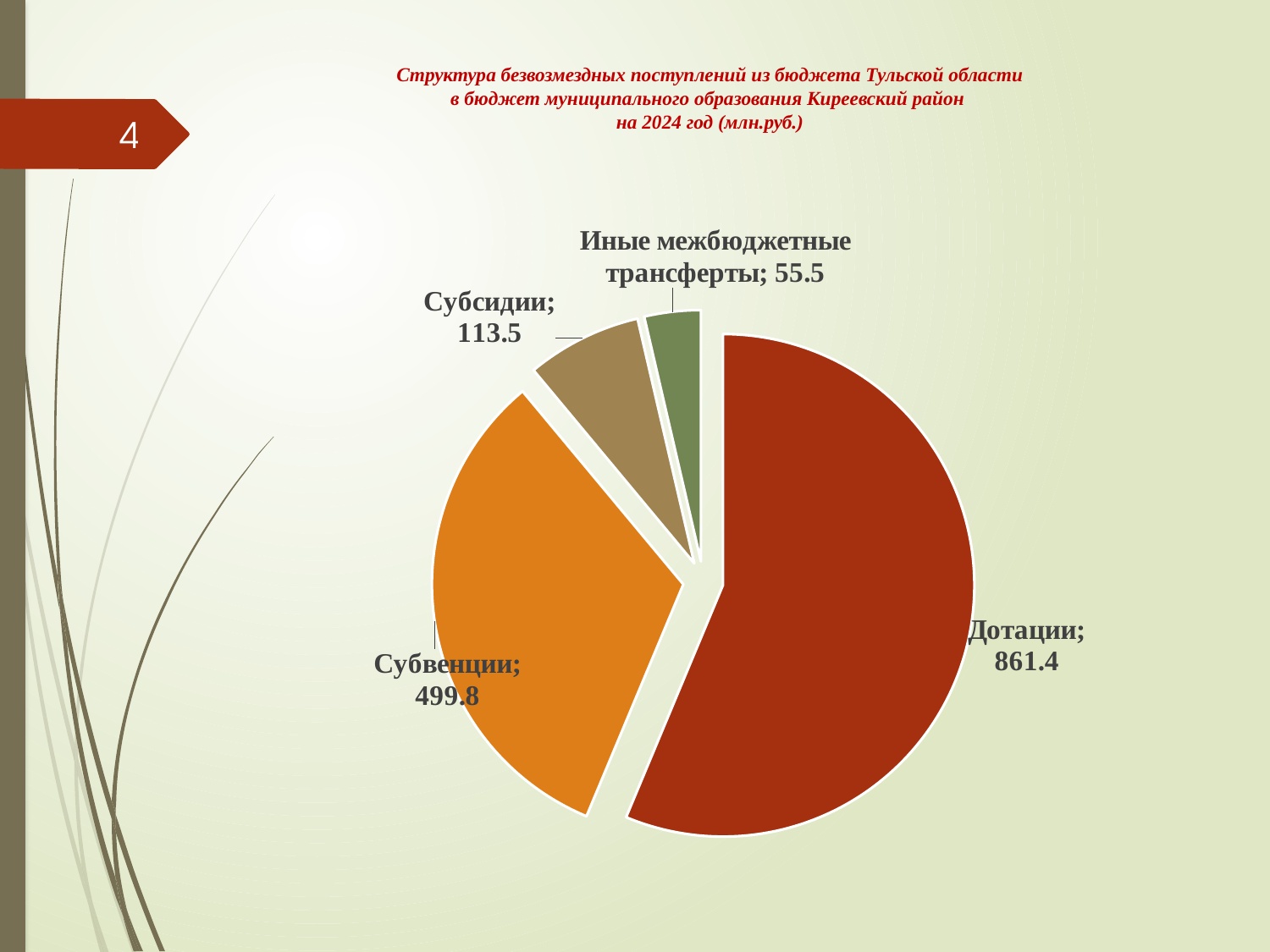

# Структура безвозмездных поступлений из бюджета Тульской области в бюджет муниципального образования Киреевский район на 2024 год (млн.руб.)
4

### Chart

| Category | Столбец1 |
|---|---|
| Дотации | 861.4 |
| Субвенции | 499.8 |
| Субсидии | 113.5 |
| Иные межбюджетные трансферты | 55.5 |